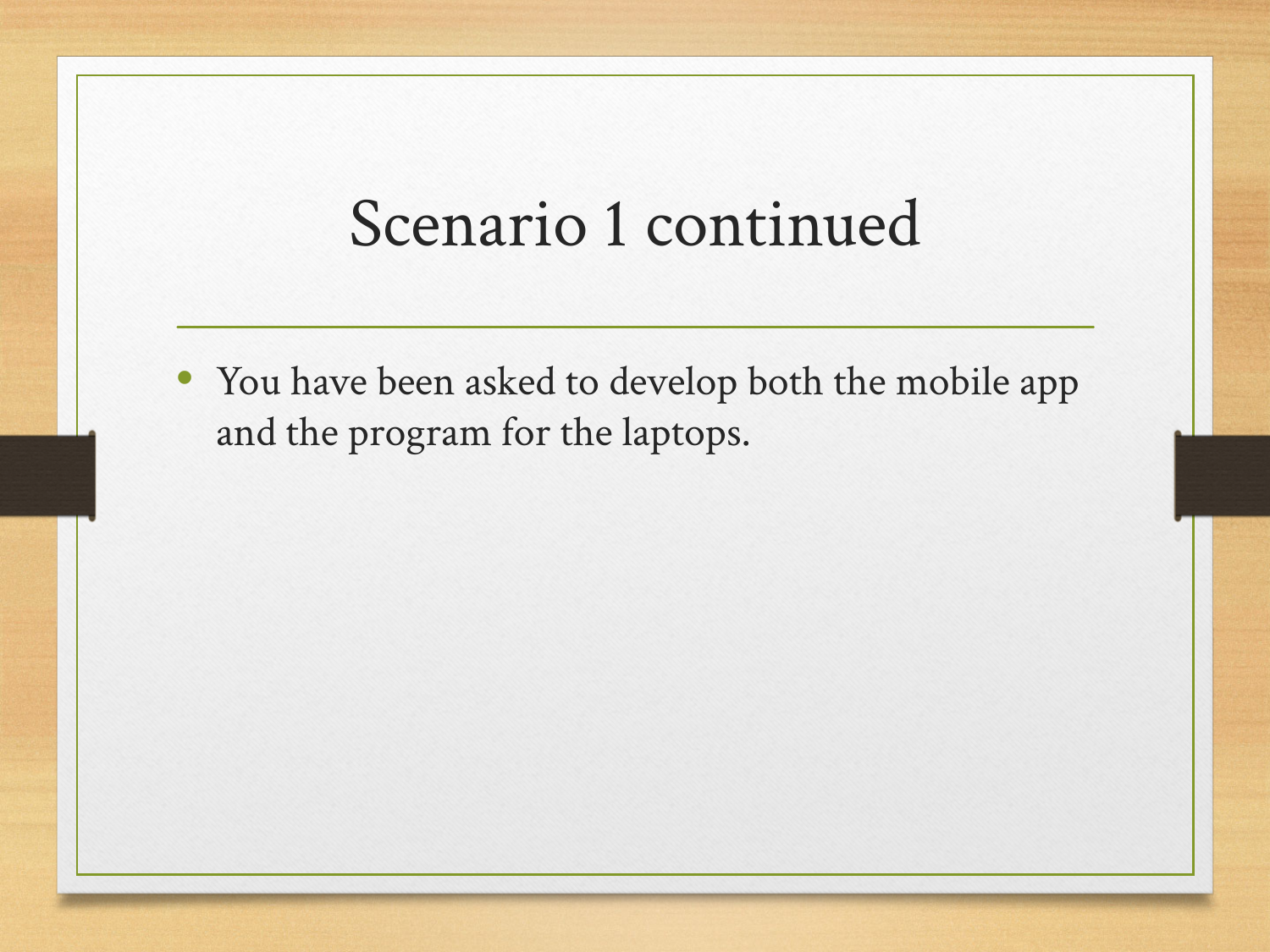

# Scenario 1 continued
You have been asked to develop both the mobile app and the program for the laptops.